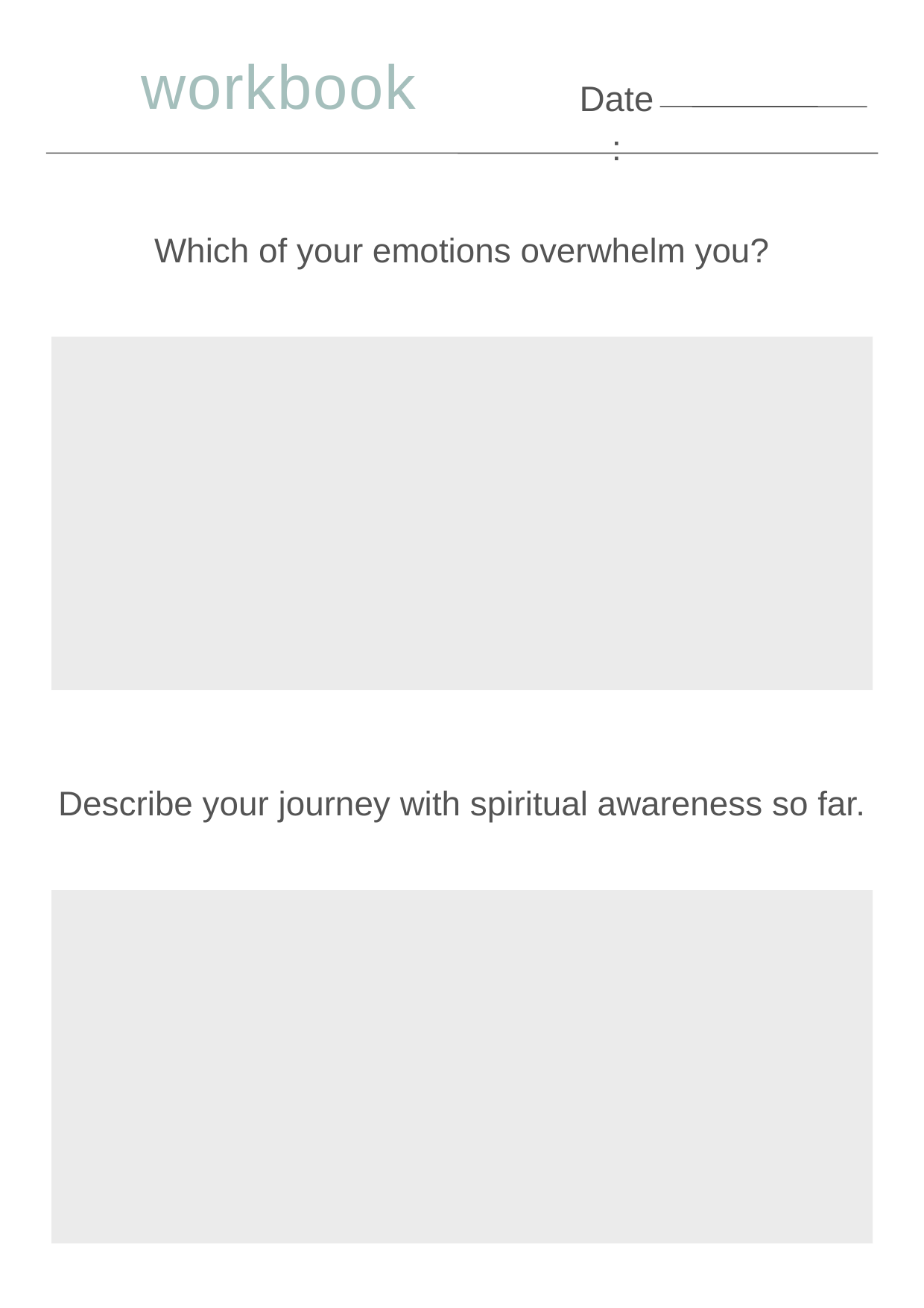

workbook
Date:

Which of your emotions overwhelm you?

Describe your journey with spiritual awareness so far.